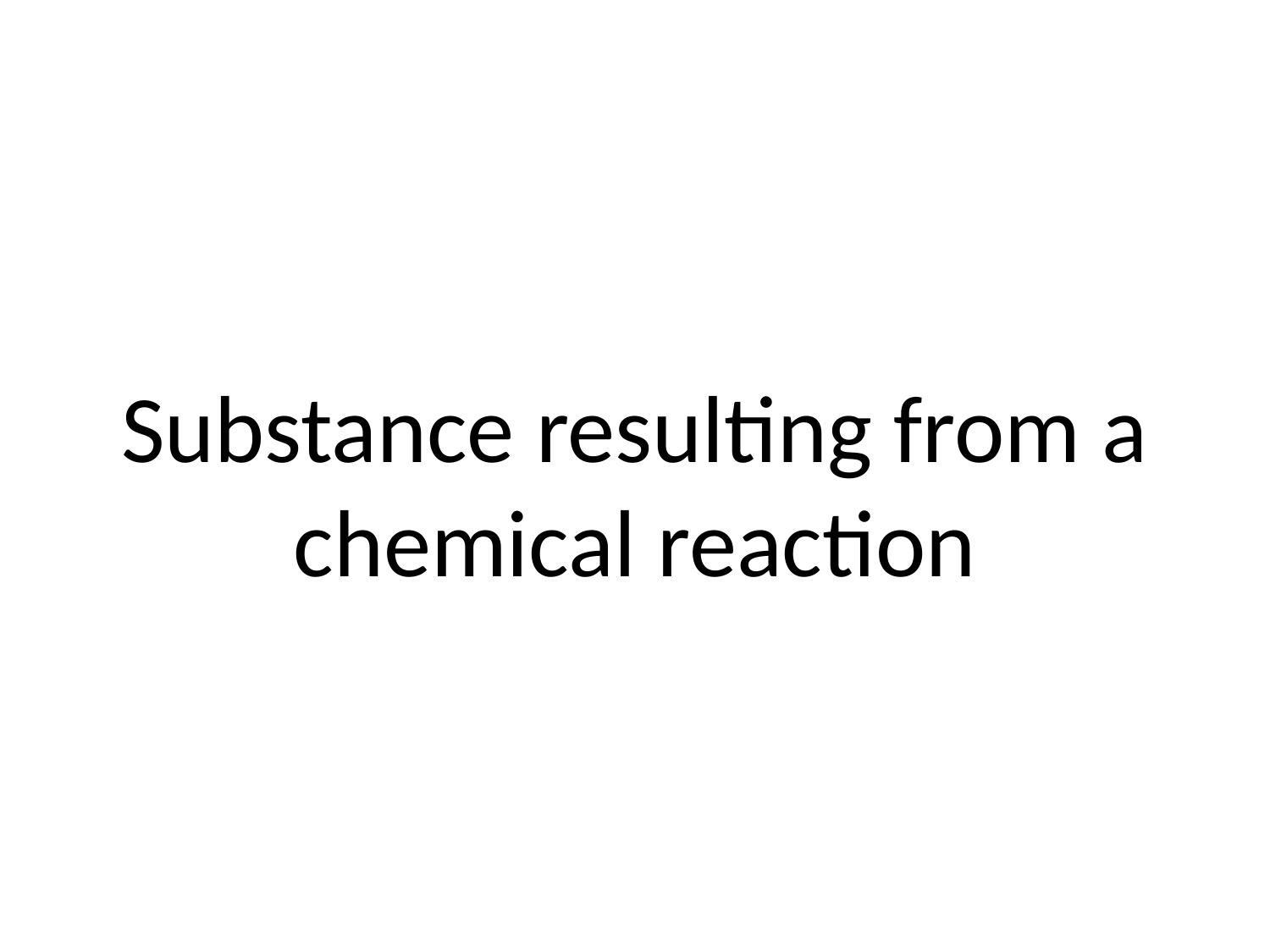

# Substance resulting from a chemical reaction